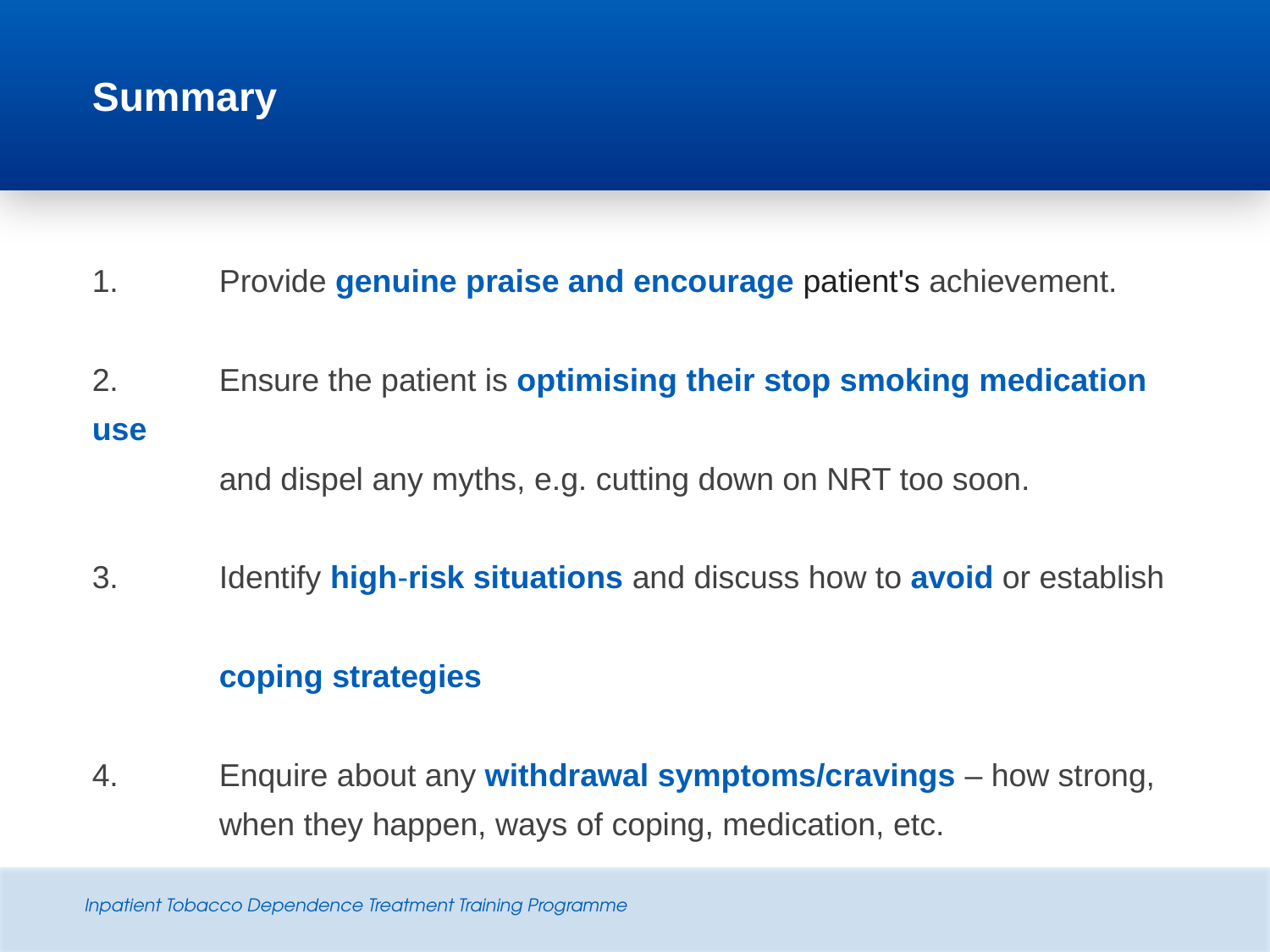

# Summary
1.	Provide genuine praise and encourage patient's achievement.
2.	Ensure the patient is optimising their stop smoking medication use
	and dispel any myths, e.g. cutting down on NRT too soon.
3.	Identify high-risk situations and discuss how to avoid or establish
	coping strategies
4.	Enquire about any withdrawal symptoms/cravings – how strong, 	when they happen, ways of coping, medication, etc.
Inpatient Tobacco Dependence Treatment Training Programme